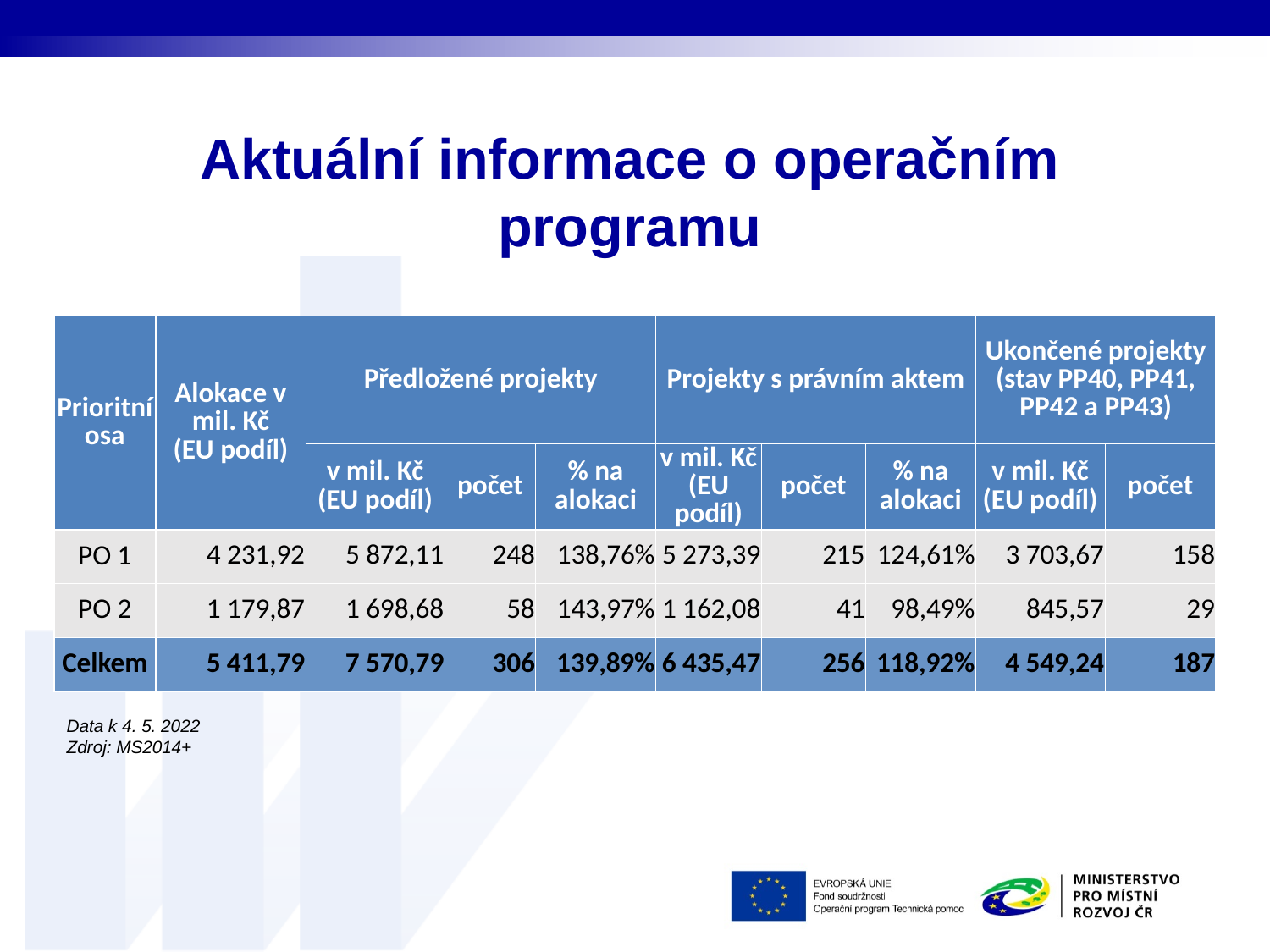

# Aktuální informace o operačním programu
| Prioritní osa | Alokace v mil. Kč (EU podíl) | Předložené projekty |  |  | Projekty s právním aktem |  |  | Ukončené projekty (stav PP40, PP41, PP42 a PP43) |  |
| --- | --- | --- | --- | --- | --- | --- | --- | --- | --- |
|  |  | v mil. Kč (EU podíl) | počet | % na alokaci | v mil. Kč (EU podíl) | počet | % na alokaci | v mil. Kč (EU podíl) | počet |
| PO 1 | 4 231,92 | 5 872,11 | 248 | 138,76% | 5 273,39 | 215 | 124,61% | 3 703,67 | 158 |
| PO 2 | 1 179,87 | 1 698,68 | 58 | 143,97% | 1 162,08 | 41 | 98,49% | 845,57 | 29 |
| Celkem | 5 411,79 | 7 570,79 | 306 | 139,89% | 6 435,47 | 256 | 118,92% | 4 549,24 | 187 |
Data k 4. 5. 2022
Zdroj: MS2014+